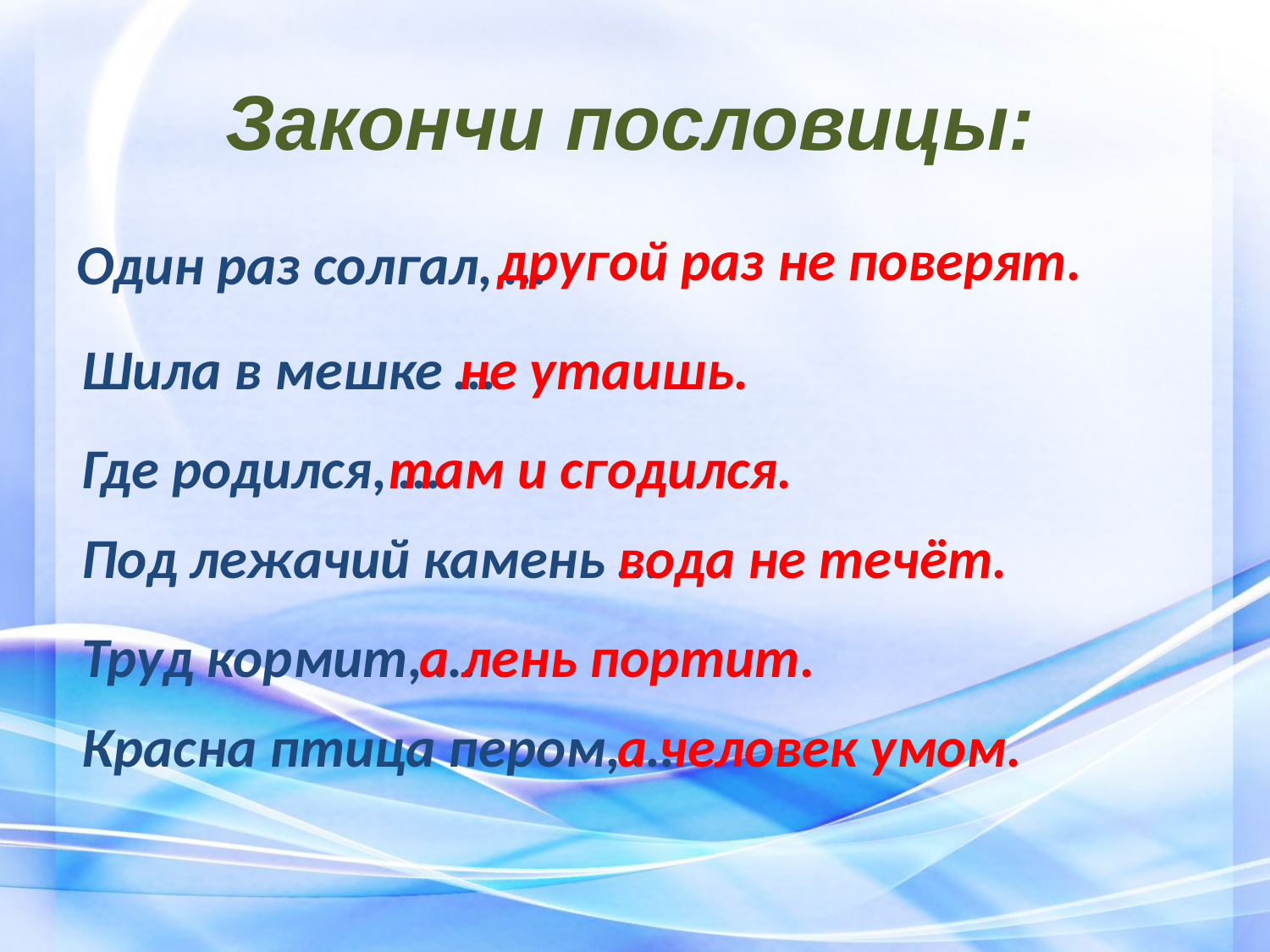

# Закончи пословицы:
другой раз не поверят.
Один раз солгал, …
Шила в мешке …
не утаишь.
Где родился, …
там и сгодился.
Под лежачий камень …
вода не течёт.
Труд кормит, …
а лень портит.
Красна птица пером, …
а человек умом.